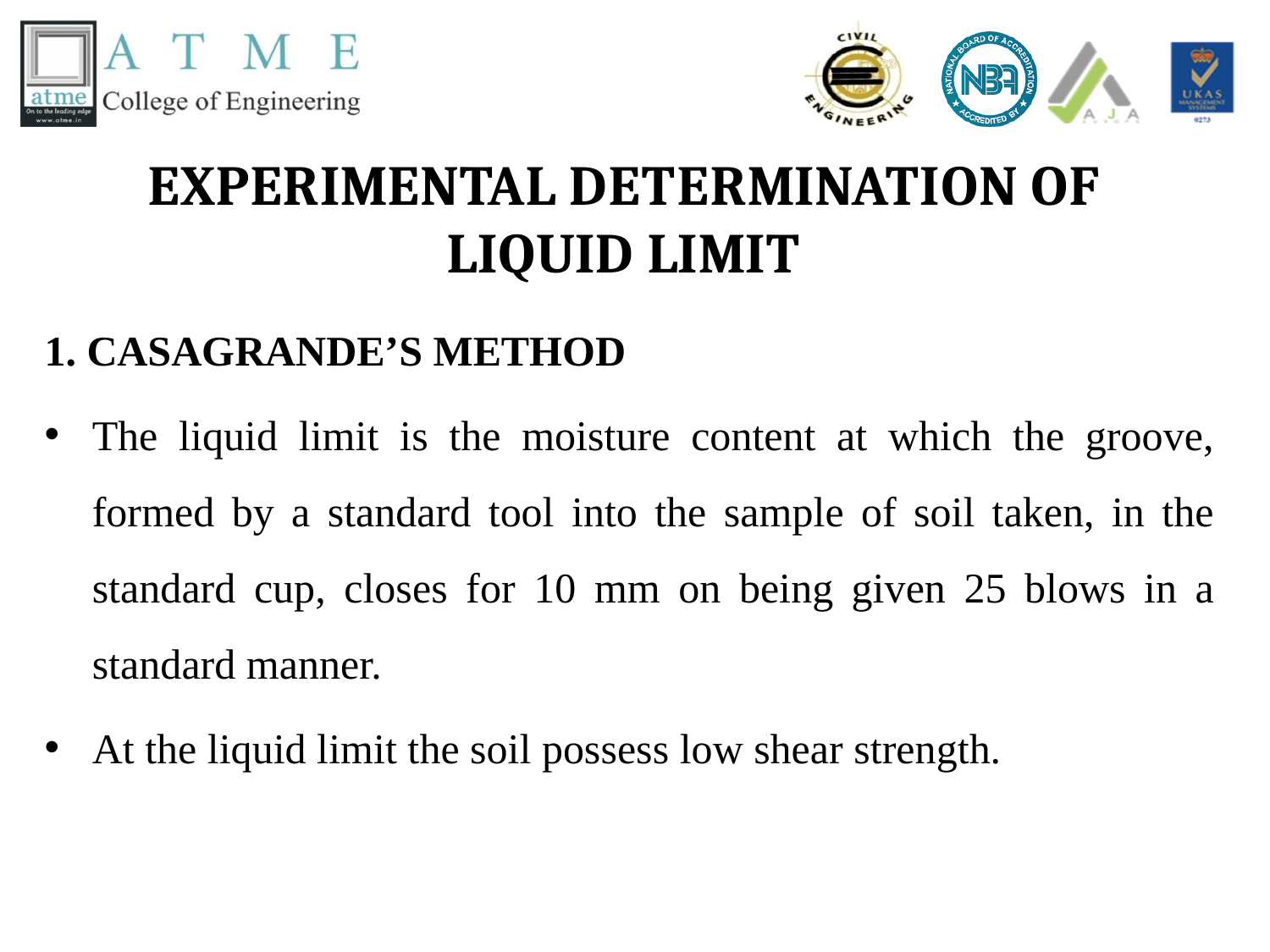

# EXPERIMENTAL DETERMINATION OF LIQUID LIMIT
1. CASAGRANDE’S METHOD
The liquid limit is the moisture content at which the groove, formed by a standard tool into the sample of soil taken, in the standard cup, closes for 10 mm on being given 25 blows in a standard manner.
At the liquid limit the soil possess low shear strength.